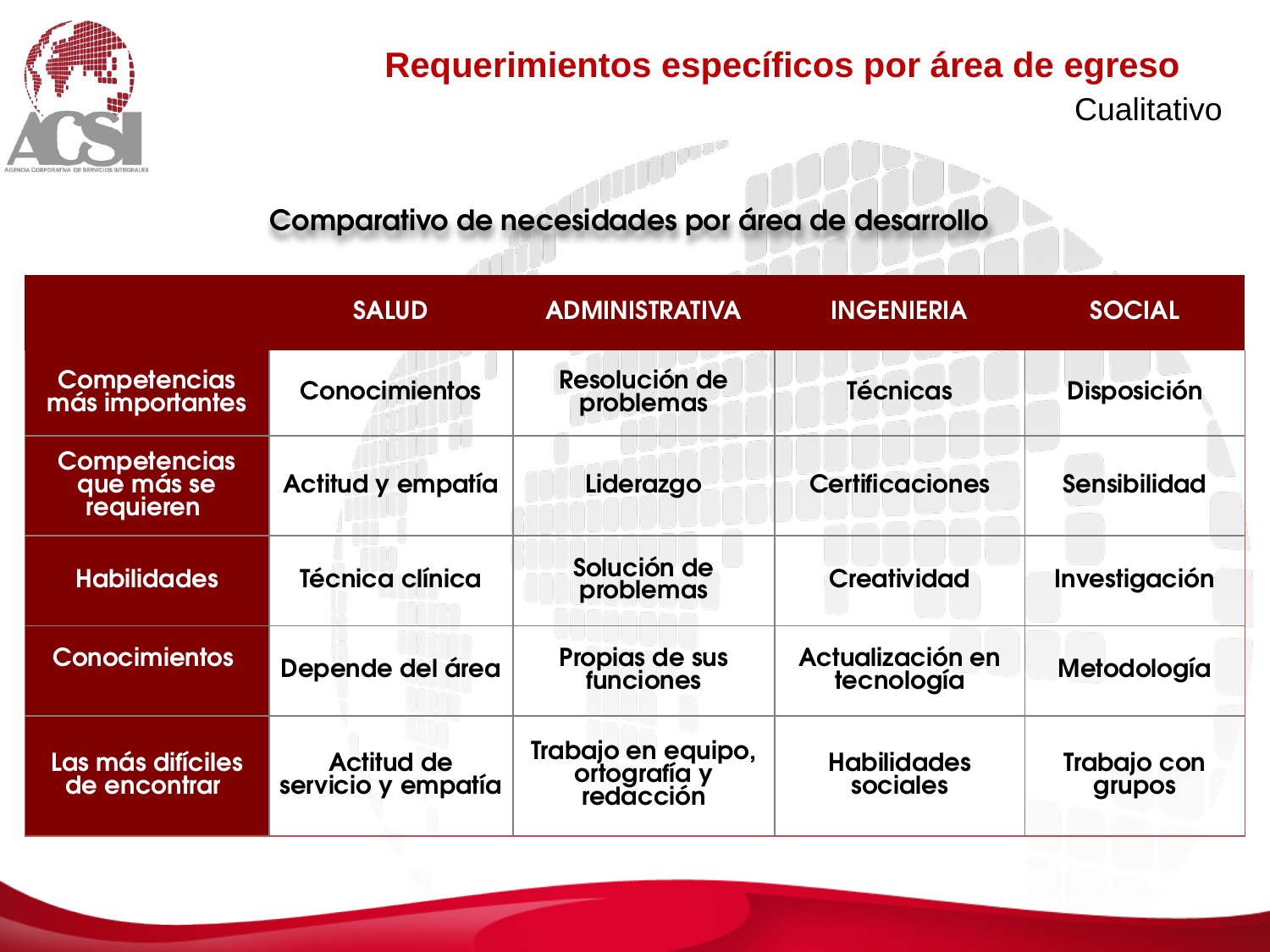

Requerimientos específicos por área de egreso
Cualitativo
Comparativo de necesidades por área de desarrollo
|  | SALUD | ADMINISTRATIVA | INGENIERIA | SOCIAL |
| --- | --- | --- | --- | --- |
| Competencias más importantes | Conocimientos | Resolución de problemas | Técnicas | Disposición |
| Competencias que más se requieren | Actitud y empatía | Liderazgo | Certificaciones | Sensibilidad |
| Habilidades | Técnica clínica | Solución de problemas | Creatividad | Investigación |
| Conocimientos | Depende del área | Propias de sus funciones | Actualización en tecnología | Metodología |
| Las más difíciles de encontrar | Actitud de servicio y empatía | Trabajo en equipo, ortografía y redacción | Habilidades sociales | Trabajo con grupos |